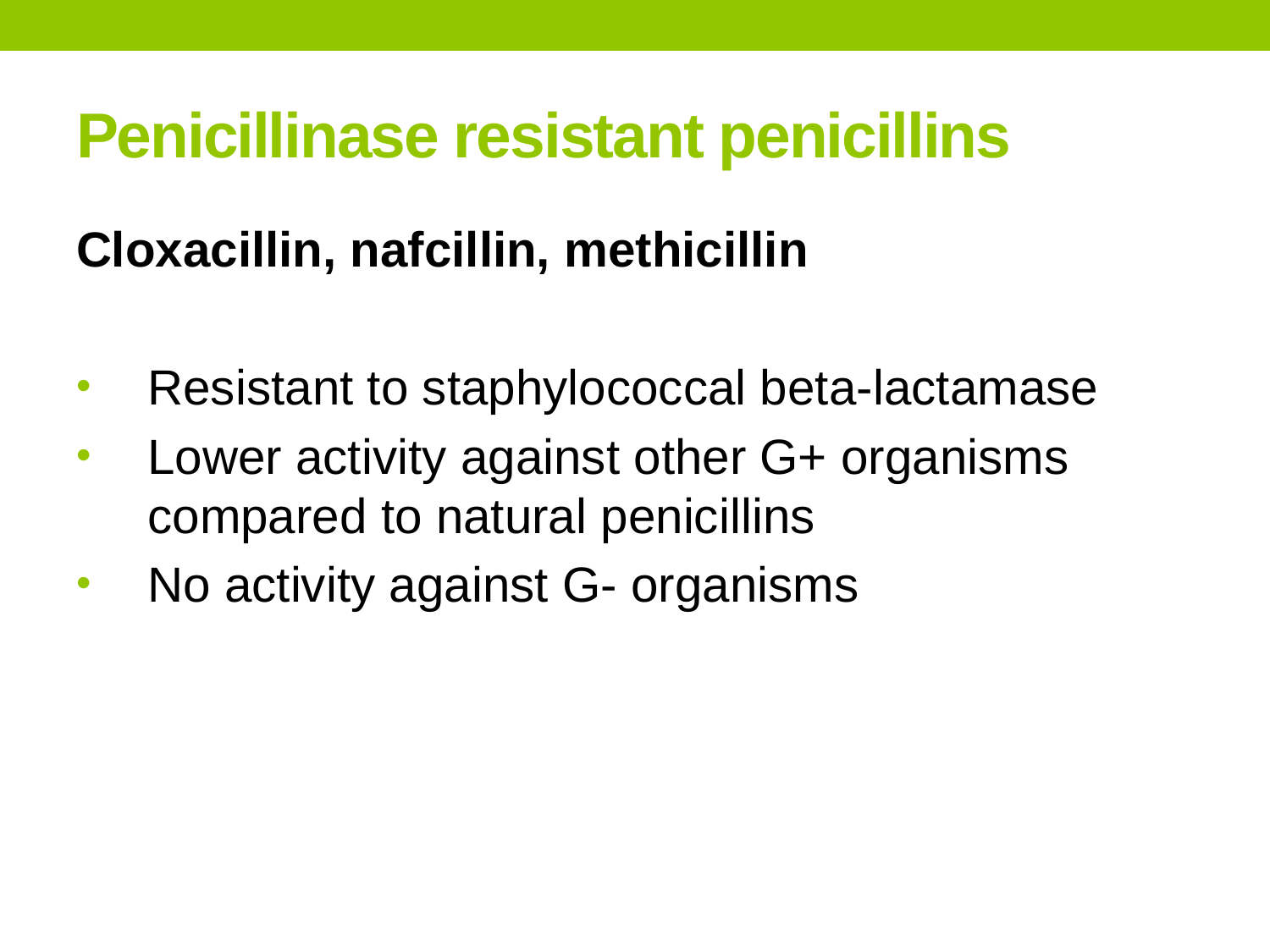

# Penicillinase resistant penicillins
Cloxacillin, nafcillin, methicillin

Resistant to staphylococcal beta-lactamase
Lower activity against other G+ organisms compared to natural penicillins
No activity against G- organisms